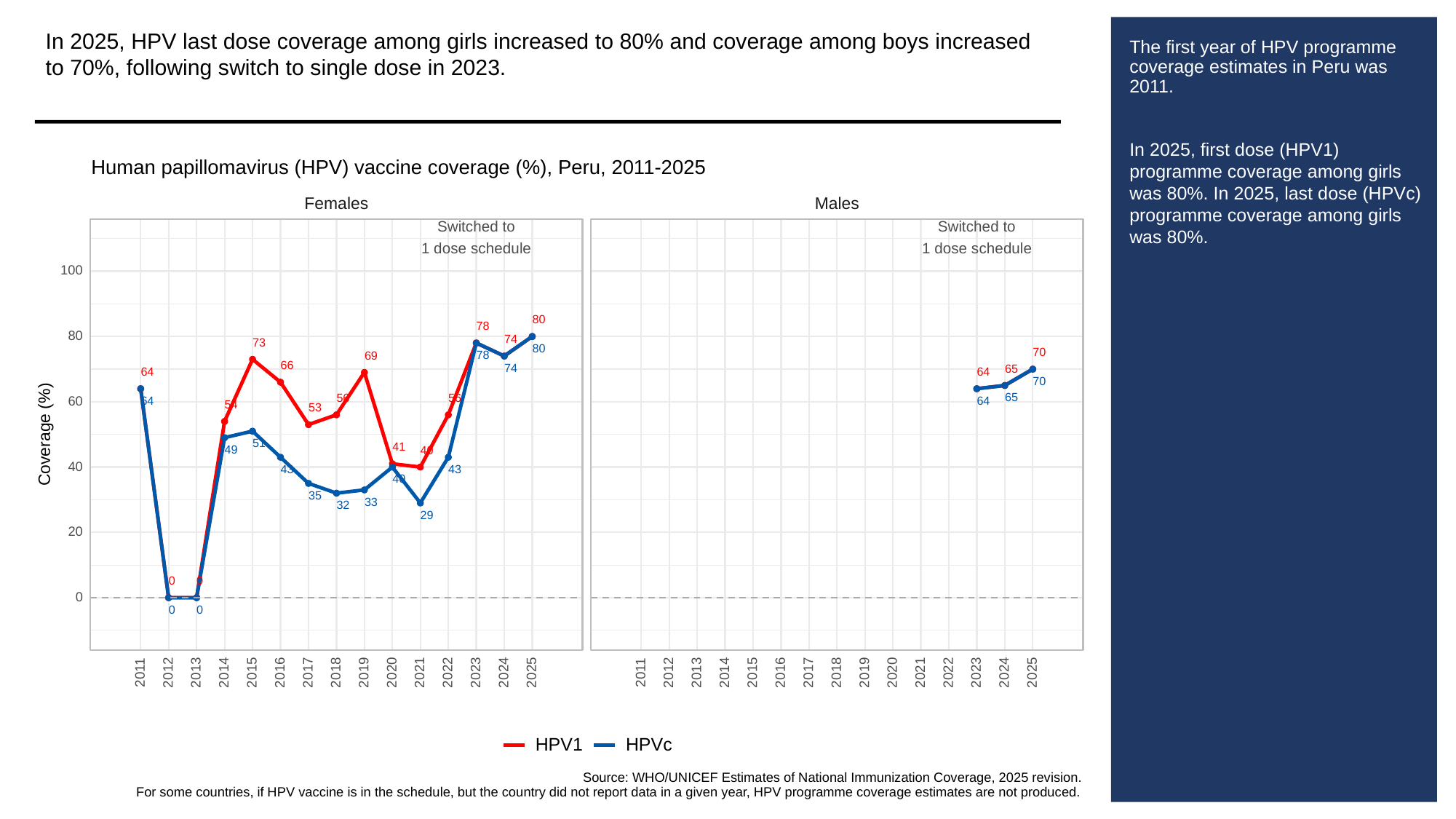

In 2025, HPV last dose coverage among girls increased to 80% and coverage among boys increased to 70%, following switch to single dose in 2023.
# The first year of HPV programme coverage estimates in Peru was 2011.

In 2025, first dose (HPV1) programme coverage among girls was 80%. In 2025, last dose (HPVc) programme coverage among girls was 80%.

Human papillomavirus (HPV) vaccine coverage (%), Peru, 2011-2025
Females
Males

Switched to
Switched to

1 dose schedule
1 dose schedule
100

80
78
80

74

73

80
70
78
69

66
74
65

64
64

70

65
56
56
60
64
64
54

53

Coverage (%)

51
41
49
40

40

43
43

40

35
33

32
29
20

0
0
0

0
0

2013
2023
2013
2023
2011
2012
2014
2015
2016
2017
2018
2019
2020
2021
2022
2024
2025
2011
2012
2014
2015
2016
2017
2018
2019
2020
2021
2022
2024
2025
HPVc
HPV1

Source: WHO/UNICEF Estimates of National Immunization Coverage, 2025 revision.
For some countries, if HPV vaccine is in the schedule, but the country did not report data in a given year, HPV programme coverage estimates are not produced.